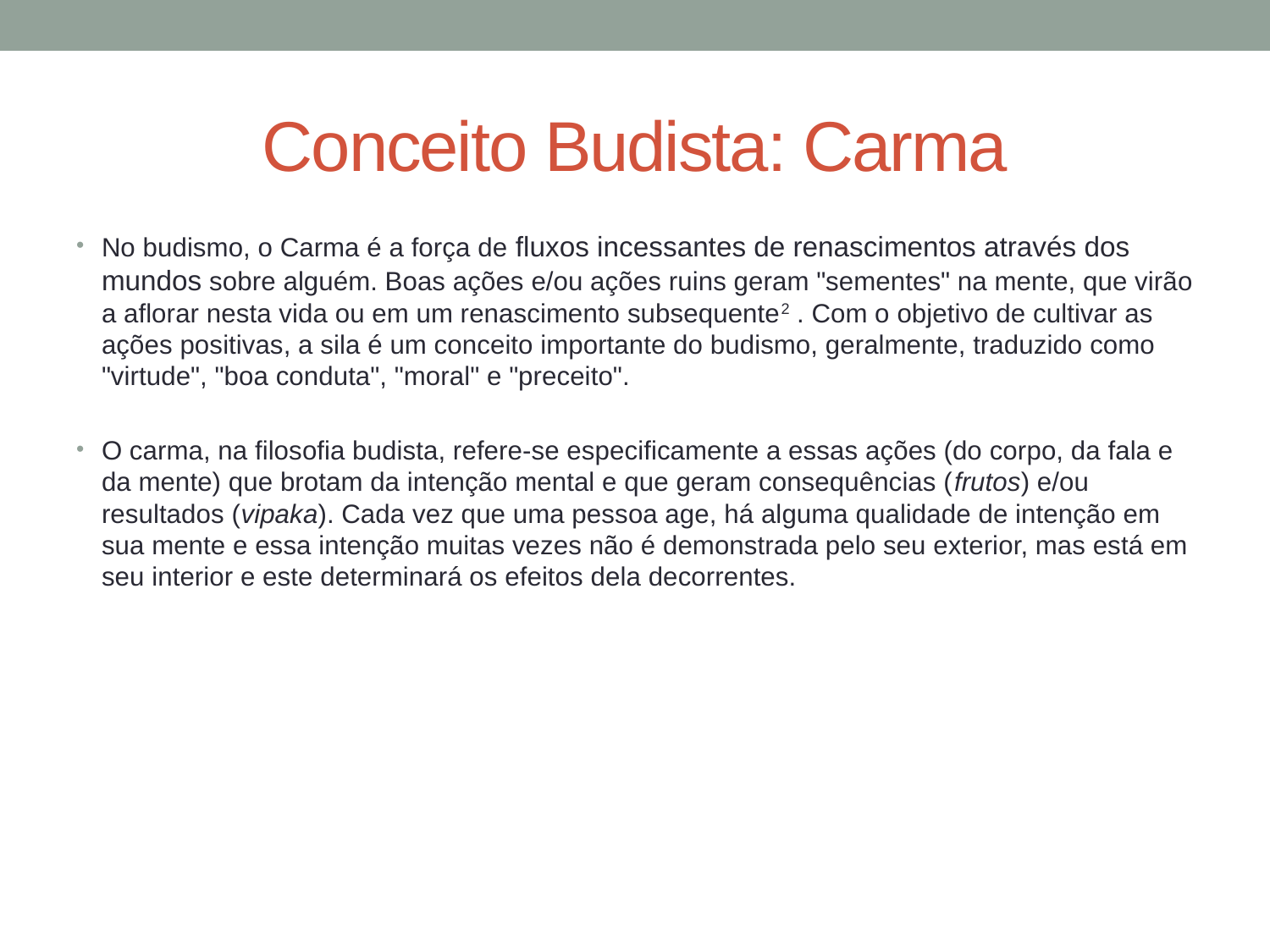

# Conceito Budista: Carma
No budismo, o Carma é a força de fluxos incessantes de renascimentos através dos mundos sobre alguém. Boas ações e/ou ações ruins geram "sementes" na mente, que virão a aflorar nesta vida ou em um renascimento subsequente2 . Com o objetivo de cultivar as ações positivas, a sila é um conceito importante do budismo, geralmente, traduzido como "virtude", "boa conduta", "moral" e "preceito".

O carma, na filosofia budista, refere-se especificamente a essas ações (do corpo, da fala e da mente) que brotam da intenção mental e que geram consequências (frutos) e/ou resultados (vipaka). Cada vez que uma pessoa age, há alguma qualidade de intenção em sua mente e essa intenção muitas vezes não é demonstrada pelo seu exterior, mas está em seu interior e este determinará os efeitos dela decorrentes.